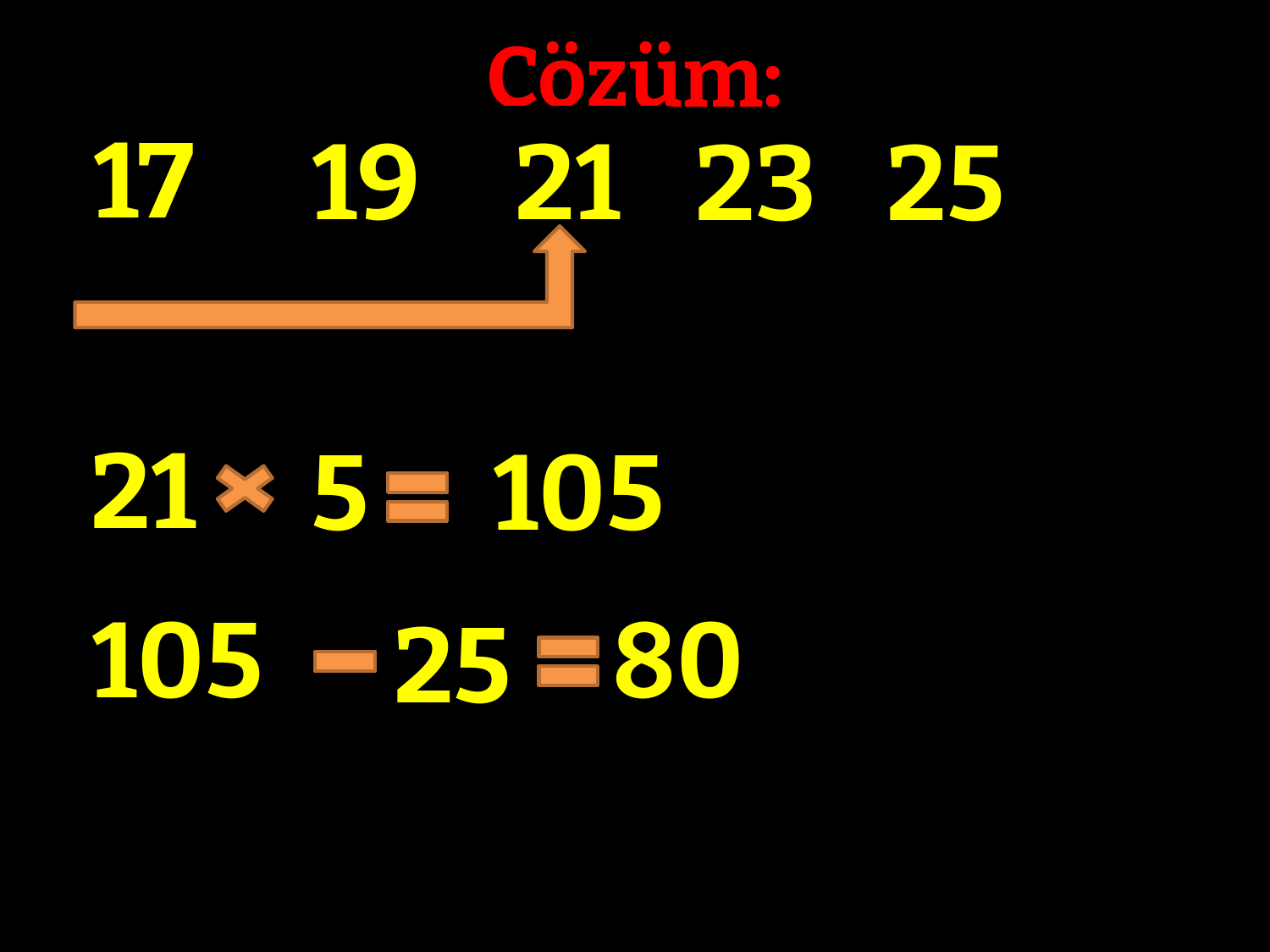

Çözüm:
17
19
21
23
25

#
21
5
105

80
105
25